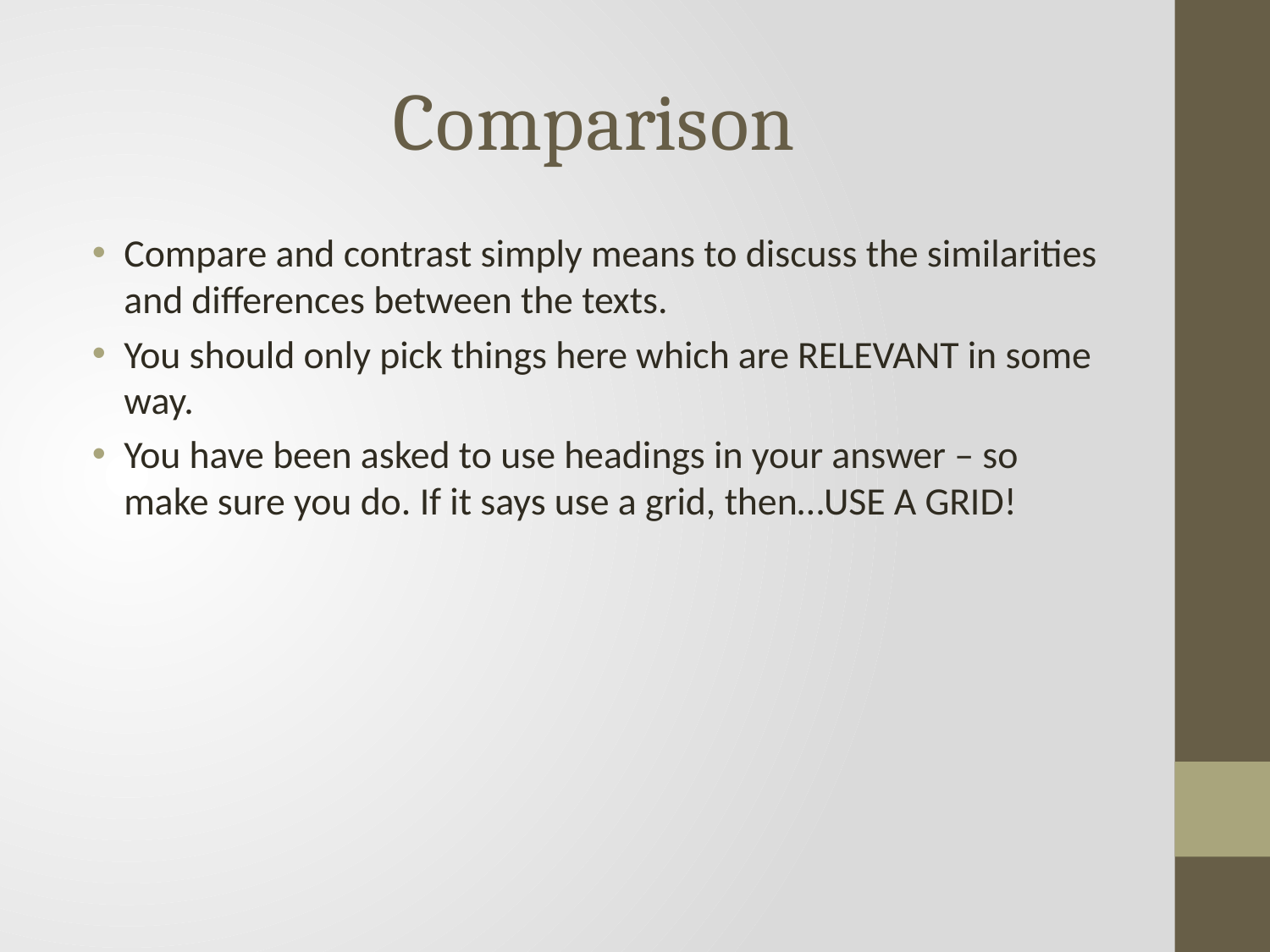

# Comparison
Compare and contrast simply means to discuss the similarities and differences between the texts.
You should only pick things here which are RELEVANT in some way.
You have been asked to use headings in your answer – so make sure you do. If it says use a grid, then…USE A GRID!